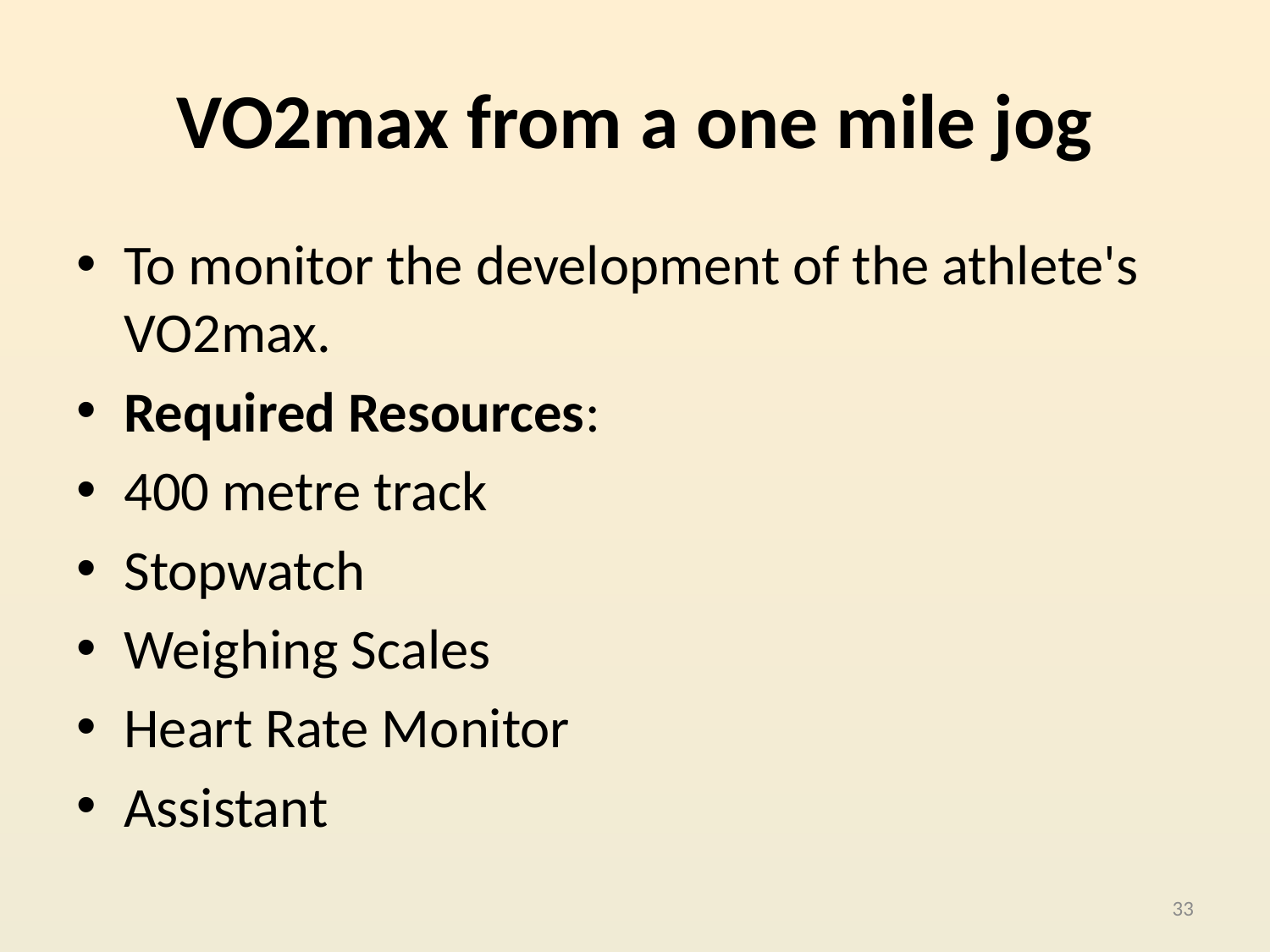

# VO2max from a one mile jog
To monitor the development of the athlete's VO2max.
Required Resources:
400 metre track
Stopwatch
Weighing Scales
Heart Rate Monitor
Assistant

33